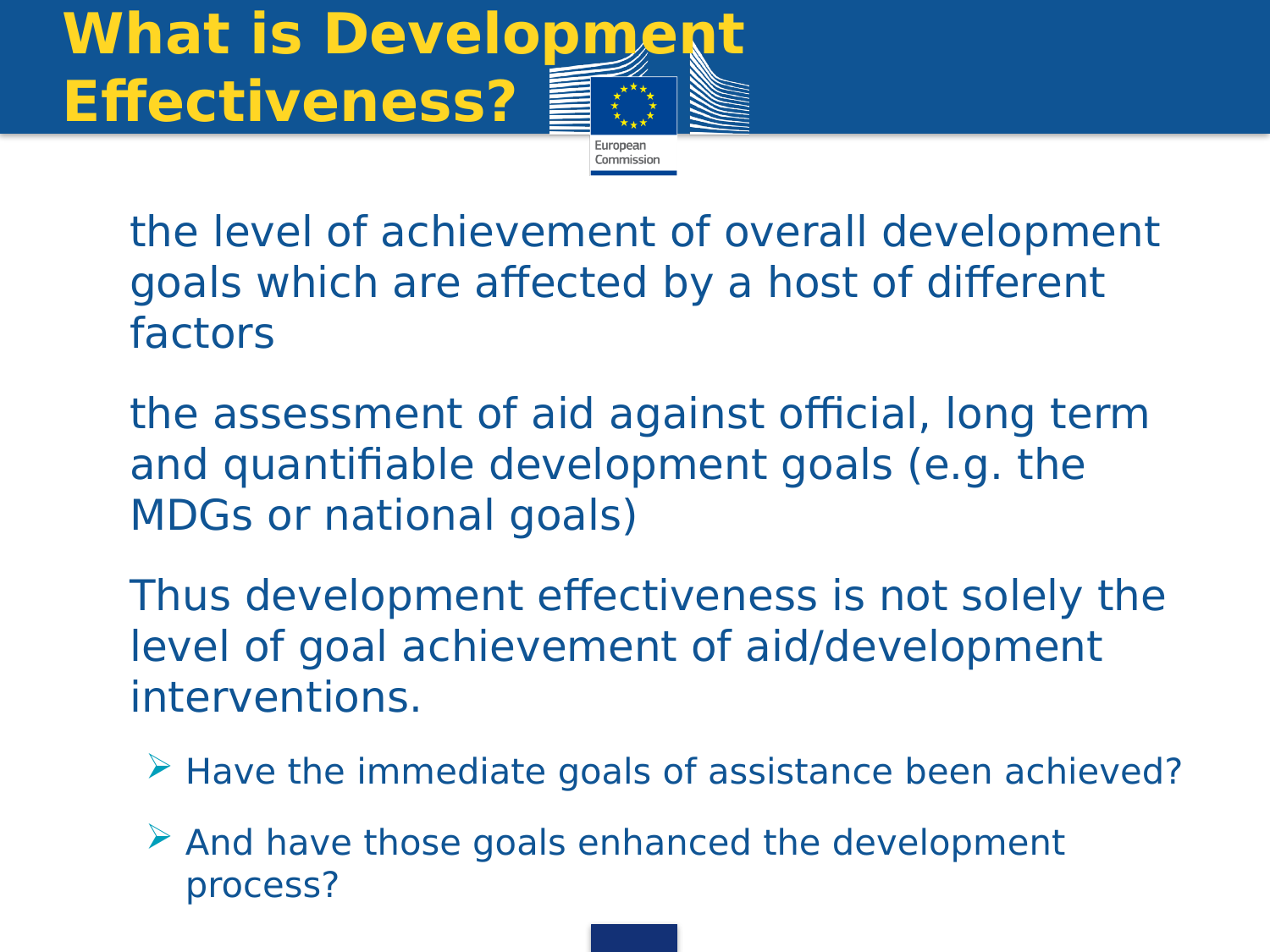

# What is Development Effectiveness?
the level of achievement of overall development goals which are affected by a host of different factors
the assessment of aid against official, long term and quantifiable development goals (e.g. the MDGs or national goals)
Thus development effectiveness is not solely the level of goal achievement of aid/development interventions.
Have the immediate goals of assistance been achieved?
And have those goals enhanced the development process?